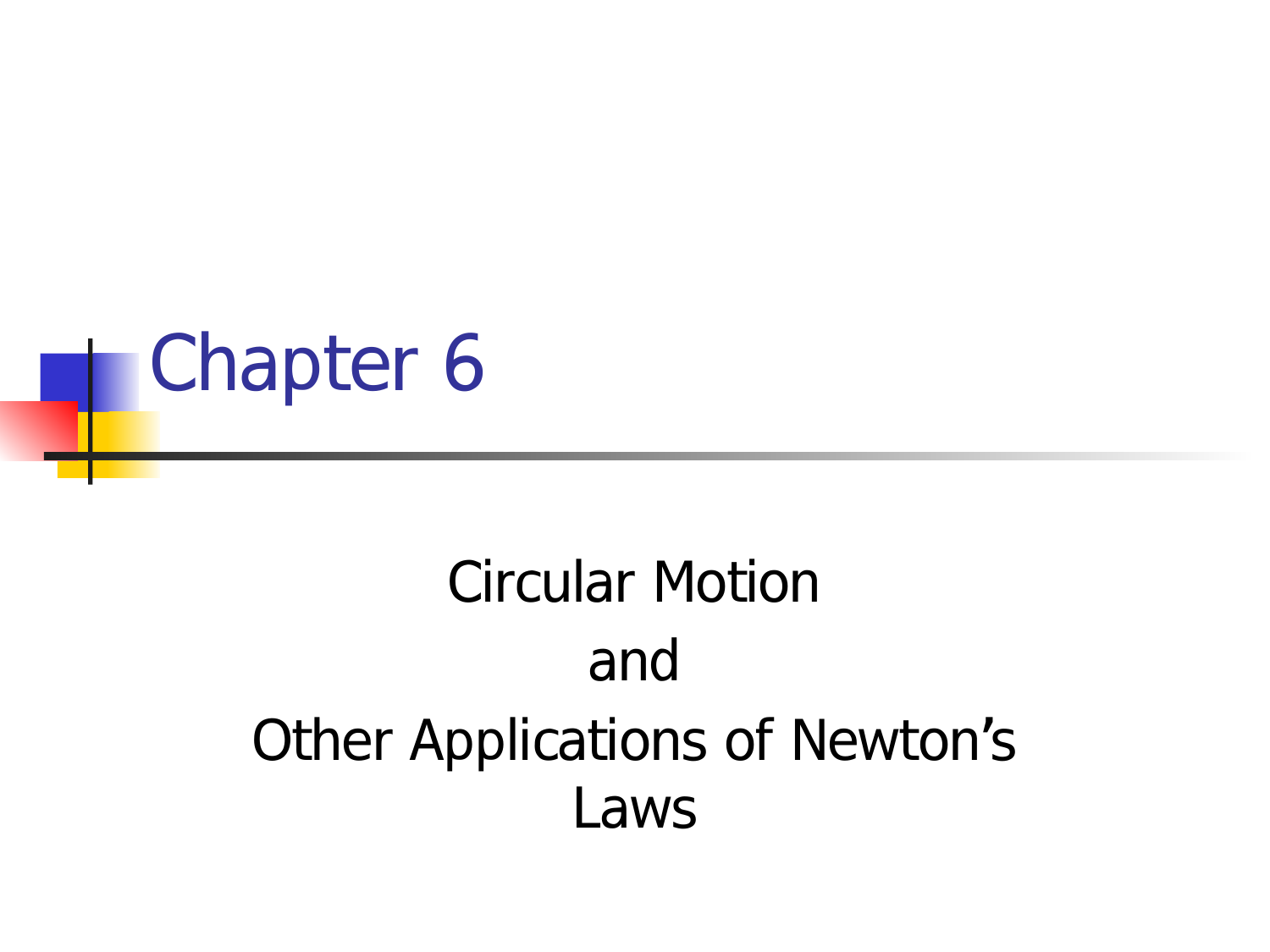

# Chapter 6
Circular Motion
and
Other Applications of Newton’s Laws